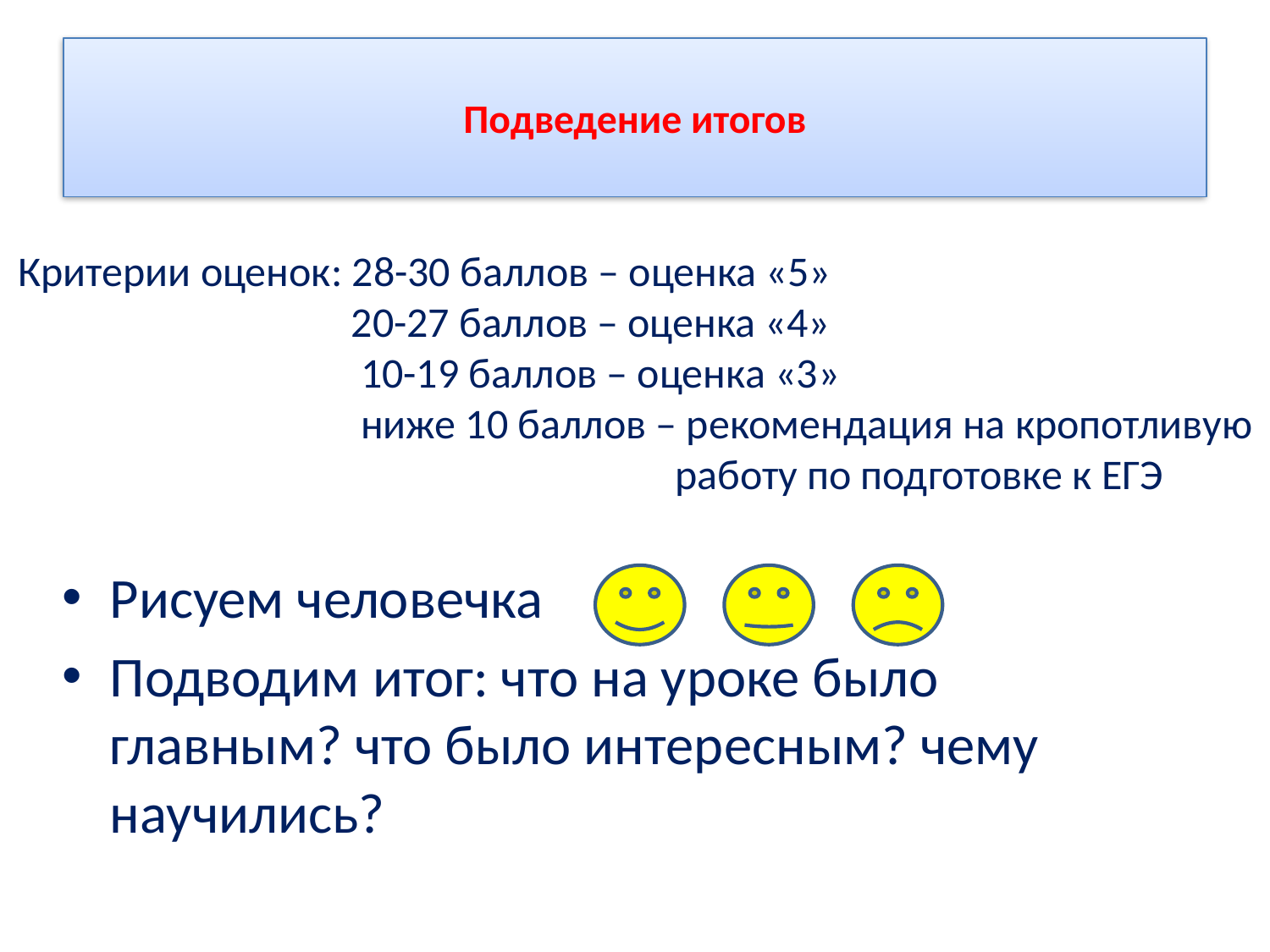

# Подведение итогов
Критерии оценок: 28-30 баллов – оценка «5»
                                   20-27 баллов – оценка «4»
                                    10-19 баллов – оценка «3»
                                    ниже 10 баллов – рекомендация на кропотливую
                                                                     работу по подготовке к ЕГЭ
Рисуем человечка
Подводим итог: что на уроке было главным? что было интересным? чему научились?